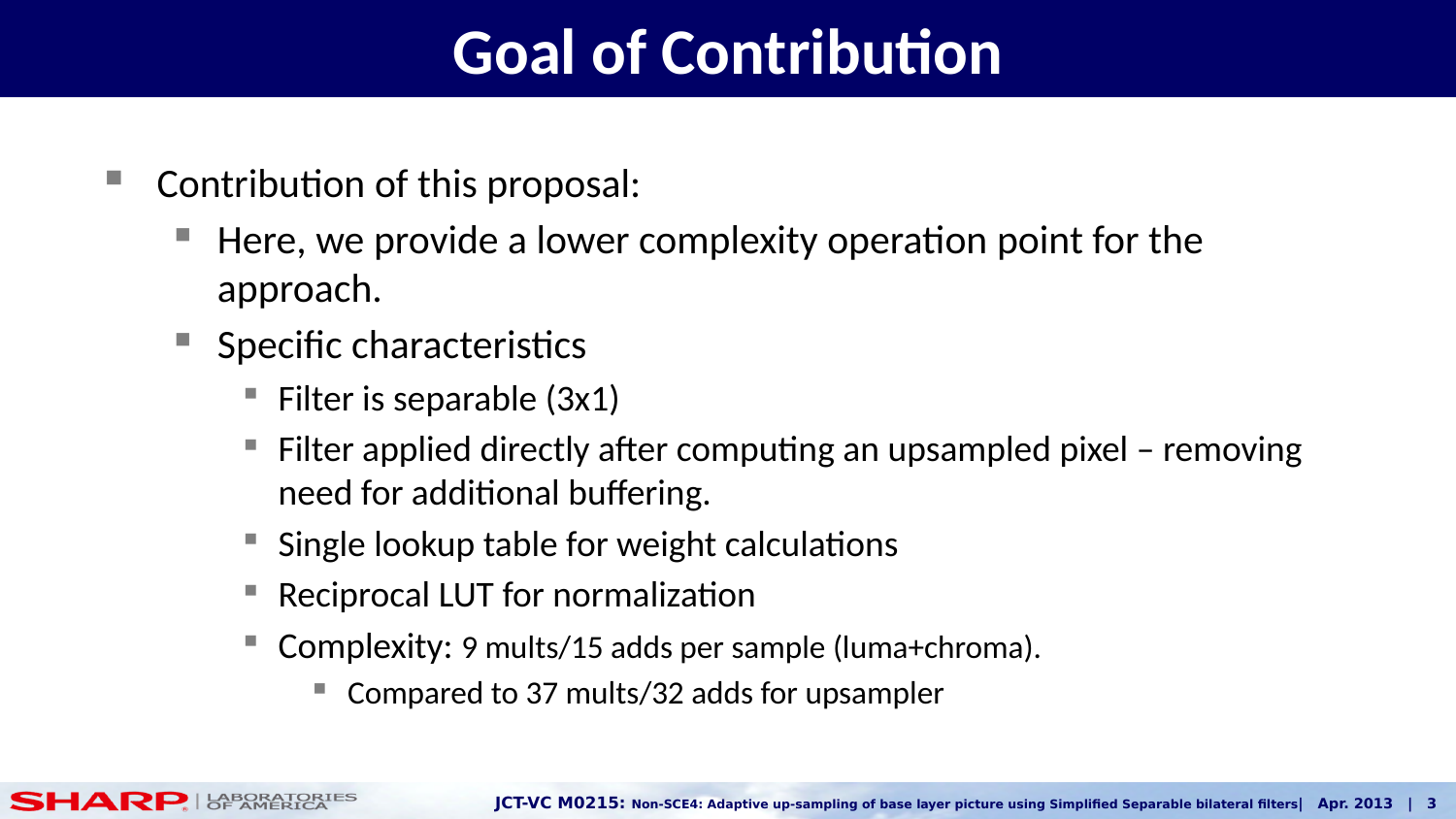

# Goal of Contribution
Contribution of this proposal:
Here, we provide a lower complexity operation point for the approach.
Specific characteristics
Filter is separable (3x1)
Filter applied directly after computing an upsampled pixel – removing need for additional buffering.
Single lookup table for weight calculations
Reciprocal LUT for normalization
Complexity: 9 mults/15 adds per sample (luma+chroma).
Compared to 37 mults/32 adds for upsampler